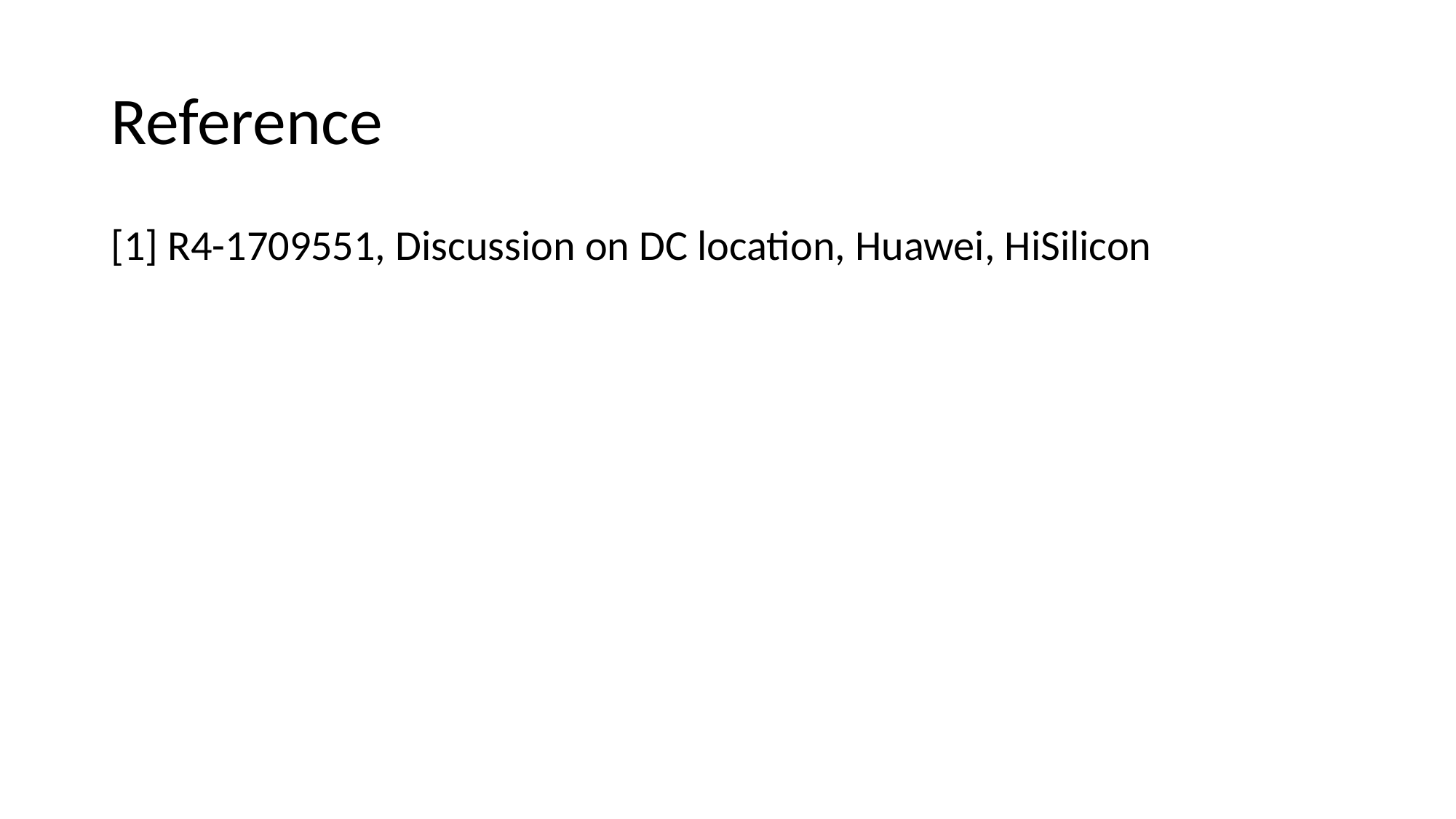

# Reference
[1] R4-1709551, Discussion on DC location, Huawei, HiSilicon